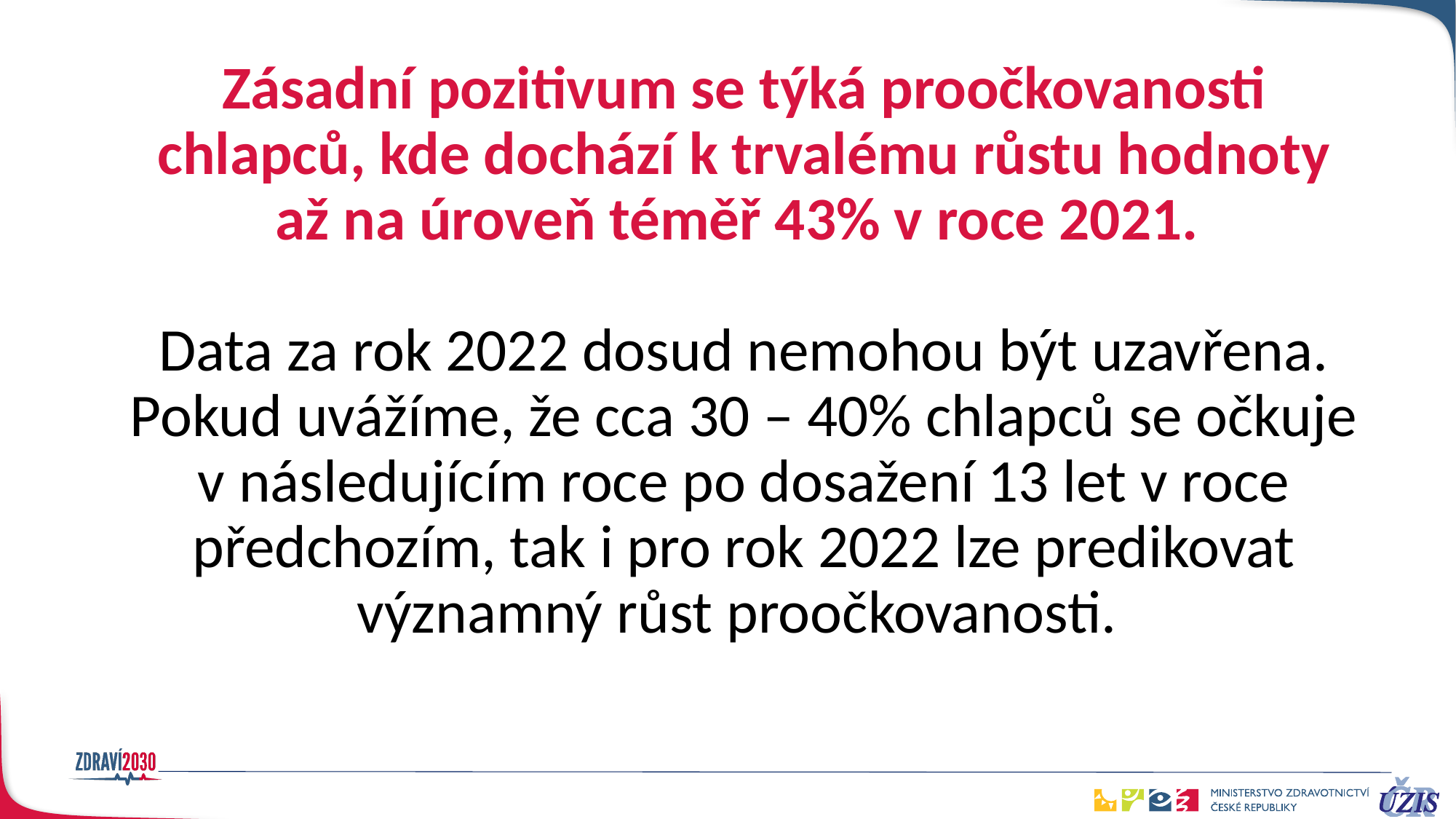

# Zásadní pozitivum se týká proočkovanosti chlapců, kde dochází k trvalému růstu hodnoty až na úroveň téměř 43% v roce 2021. Data za rok 2022 dosud nemohou být uzavřena. Pokud uvážíme, že cca 30 – 40% chlapců se očkuje v následujícím roce po dosažení 13 let v roce předchozím, tak i pro rok 2022 lze predikovat významný růst proočkovanosti.